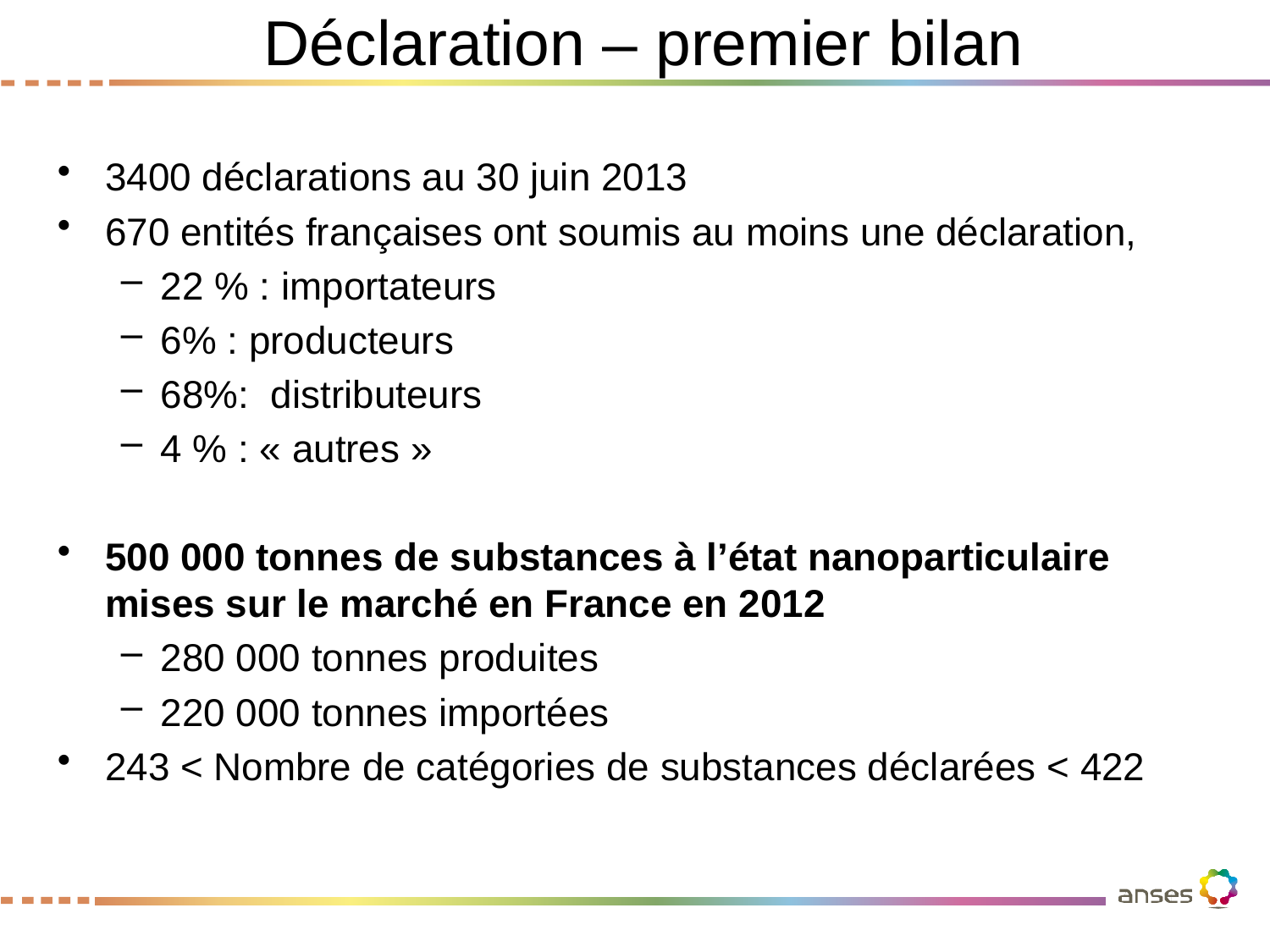

# Déclaration – premier bilan
3400 déclarations au 30 juin 2013
670 entités françaises ont soumis au moins une déclaration,
22 % : importateurs
6% : producteurs
68%:  distributeurs
4 % : « autres »

500 000 tonnes de substances à l’état nanoparticulaire mises sur le marché en France en 2012
280 000 tonnes produites
220 000 tonnes importées
243 < Nombre de catégories de substances déclarées < 422